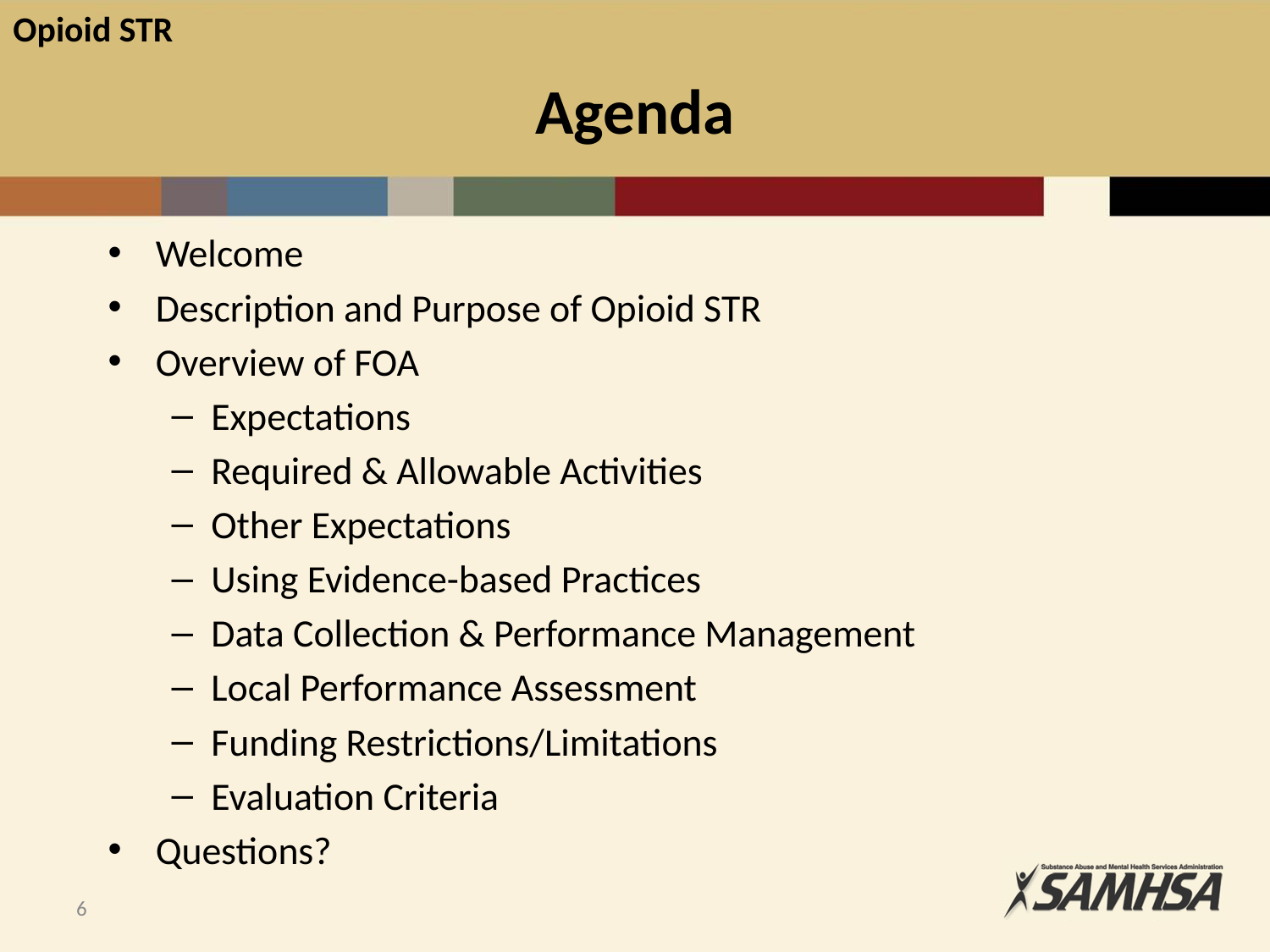

# Agenda
Welcome
Description and Purpose of Opioid STR
Overview of FOA
Expectations
Required & Allowable Activities
Other Expectations
Using Evidence-based Practices
Data Collection & Performance Management
Local Performance Assessment
Funding Restrictions/Limitations
Evaluation Criteria
Questions?
6